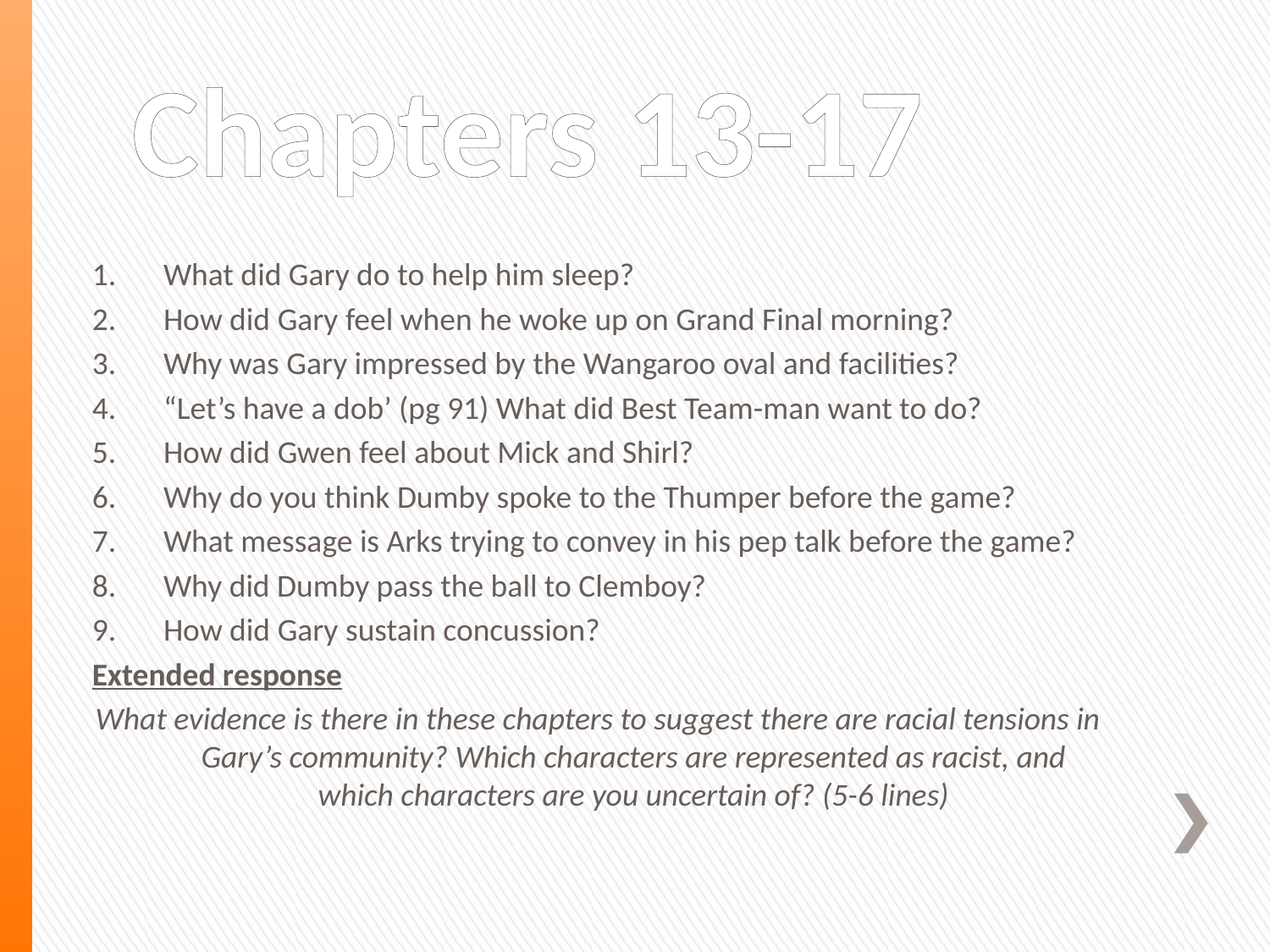

# Chapters 13-17
What did Gary do to help him sleep?
How did Gary feel when he woke up on Grand Final morning?
Why was Gary impressed by the Wangaroo oval and facilities?
“Let’s have a dob’ (pg 91) What did Best Team-man want to do?
How did Gwen feel about Mick and Shirl?
Why do you think Dumby spoke to the Thumper before the game?
What message is Arks trying to convey in his pep talk before the game?
Why did Dumby pass the ball to Clemboy?
How did Gary sustain concussion?
Extended response
What evidence is there in these chapters to suggest there are racial tensions in Gary’s community? Which characters are represented as racist, and which characters are you uncertain of? (5-6 lines)